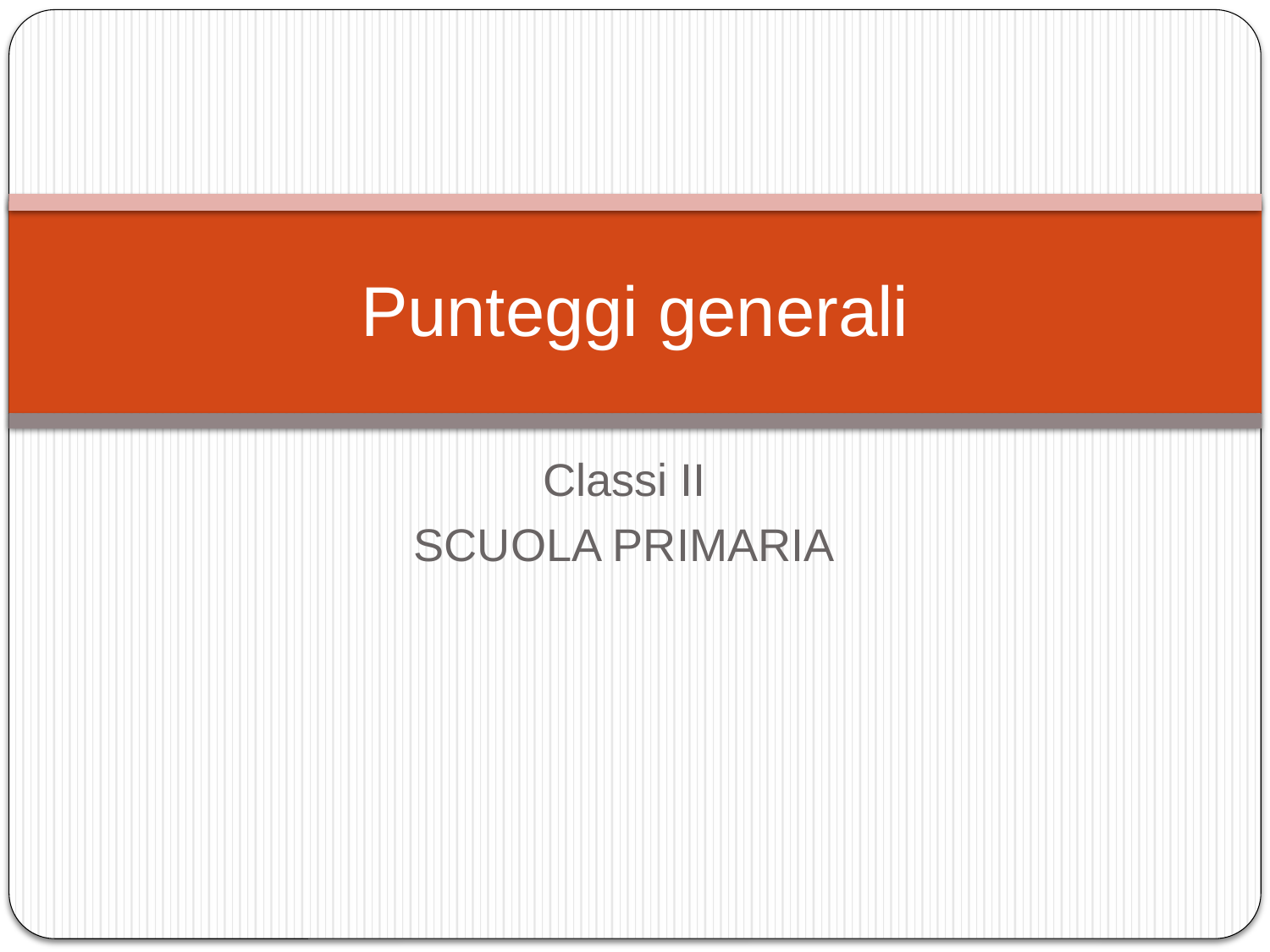

# Punteggi generali
Classi II
SCUOLA PRIMARIA